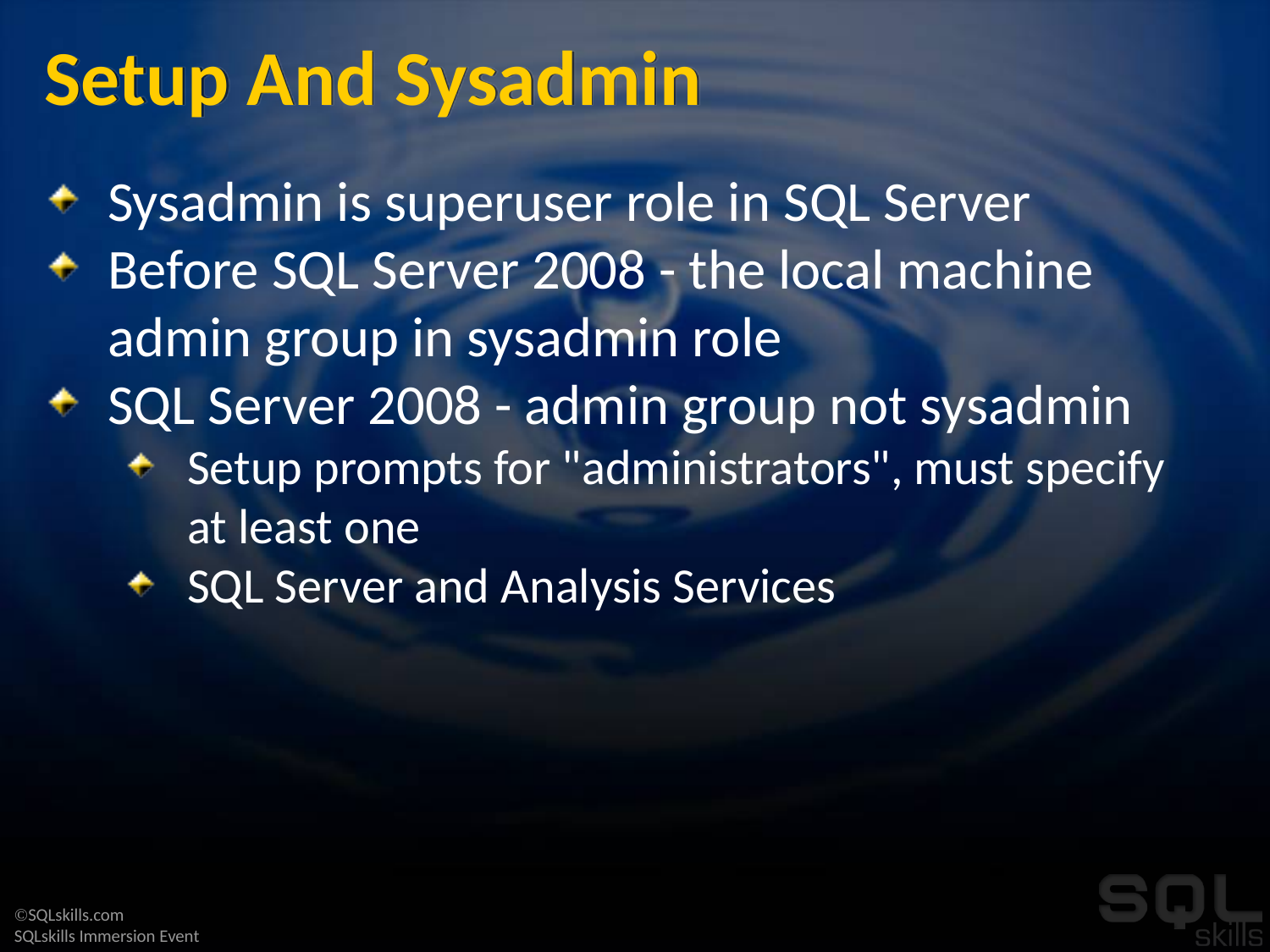

# Setup And Sysadmin
Sysadmin is superuser role in SQL Server
Before SQL Server 2008 - the local machine admin group in sysadmin role
SQL Server 2008 - admin group not sysadmin
Setup prompts for "administrators", must specify at least one
SQL Server and Analysis Services